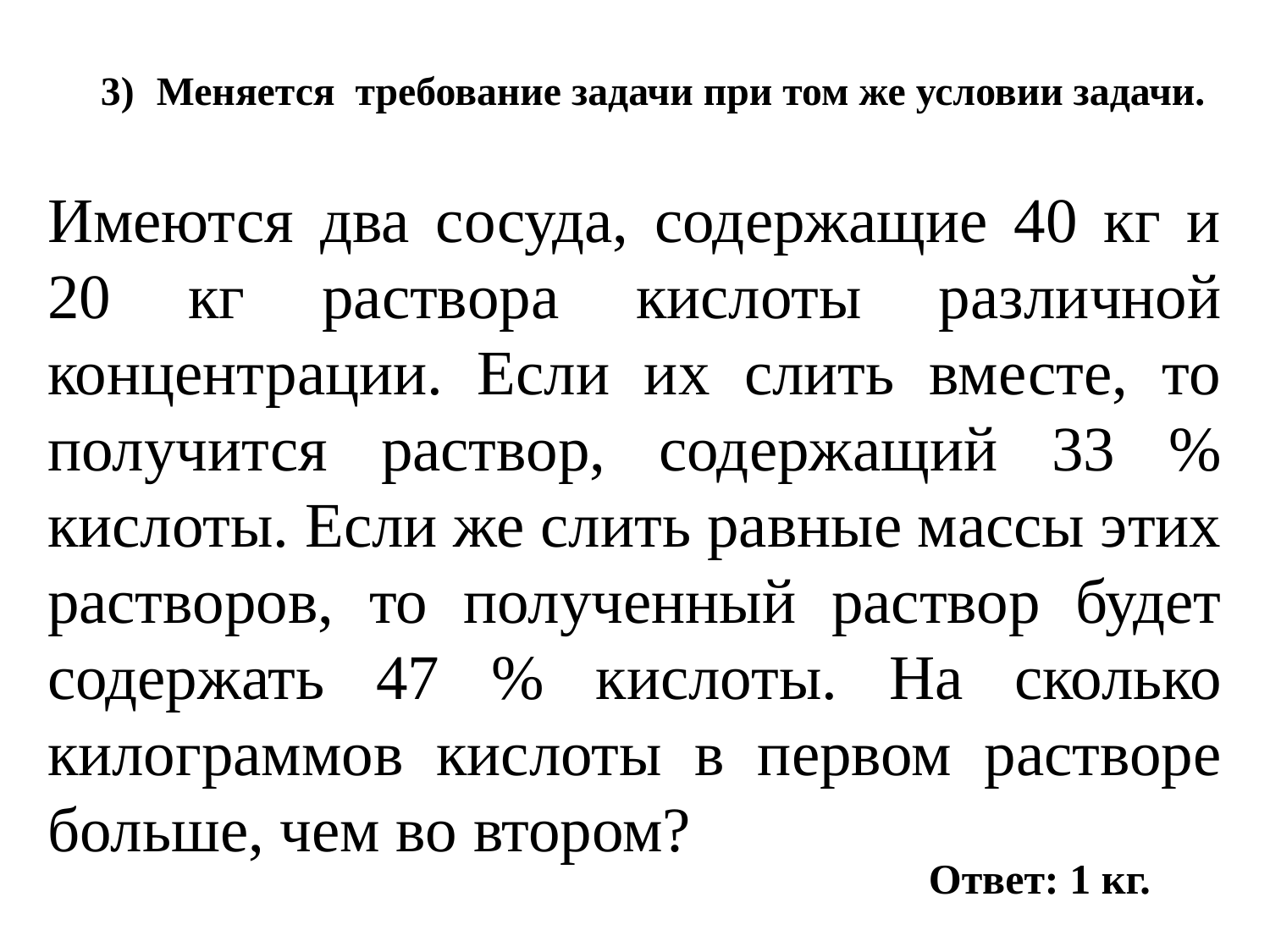

# 3)	Меняется  требование задачи при том же условии задачи.
Имеются два сосуда, содержащие 40 кг и 20 кг раствора кислоты различной концентрации. Если их слить вместе, то получится раствор, содержащий 33 % кислоты. Если же слить равные массы этих растворов, то полученный раствор будет содержать 47 % кислоты. На сколько килограммов кислоты в первом растворе больше, чем во втором?

Ответ: 1 кг.